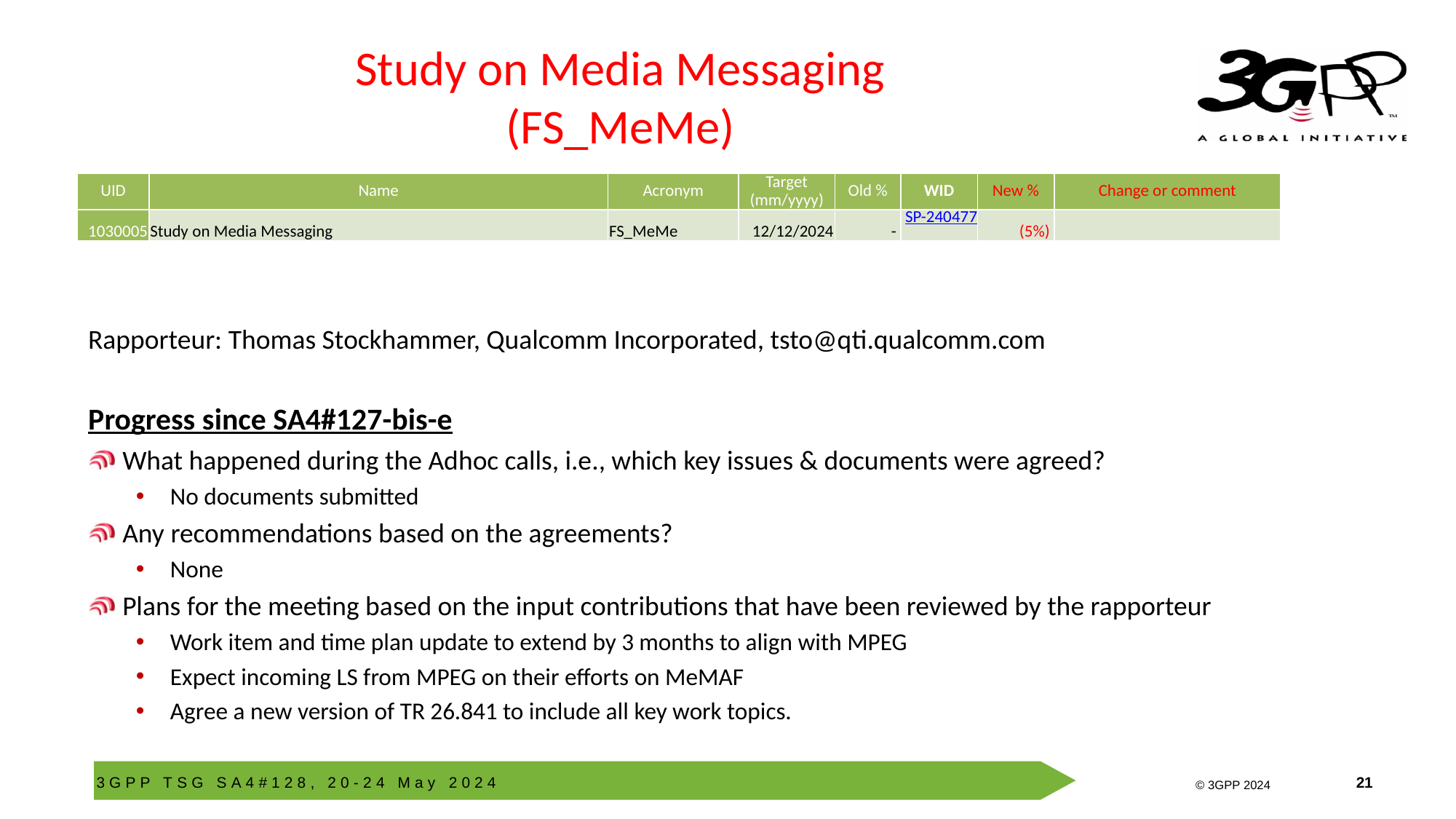

# Study on Media Messaging (FS_MeMe)
| UID | Name | Acronym | Target (mm/yyyy) | Old % | WID | New % | Change or comment |
| --- | --- | --- | --- | --- | --- | --- | --- |
| 1030005 | Study on Media Messaging | FS\_MeMe | 12/12/2024 | - | SP-240477 | (5%) |  |
Rapporteur: Thomas Stockhammer, Qualcomm Incorporated, tsto@qti.qualcomm.com

Progress since SA4#127-bis-e
What happened during the Adhoc calls, i.e., which key issues & documents were agreed?
No documents submitted
Any recommendations based on the agreements?
None
Plans for the meeting based on the input contributions that have been reviewed by the rapporteur
Work item and time plan update to extend by 3 months to align with MPEG
Expect incoming LS from MPEG on their efforts on MeMAF
Agree a new version of TR 26.841 to include all key work topics.